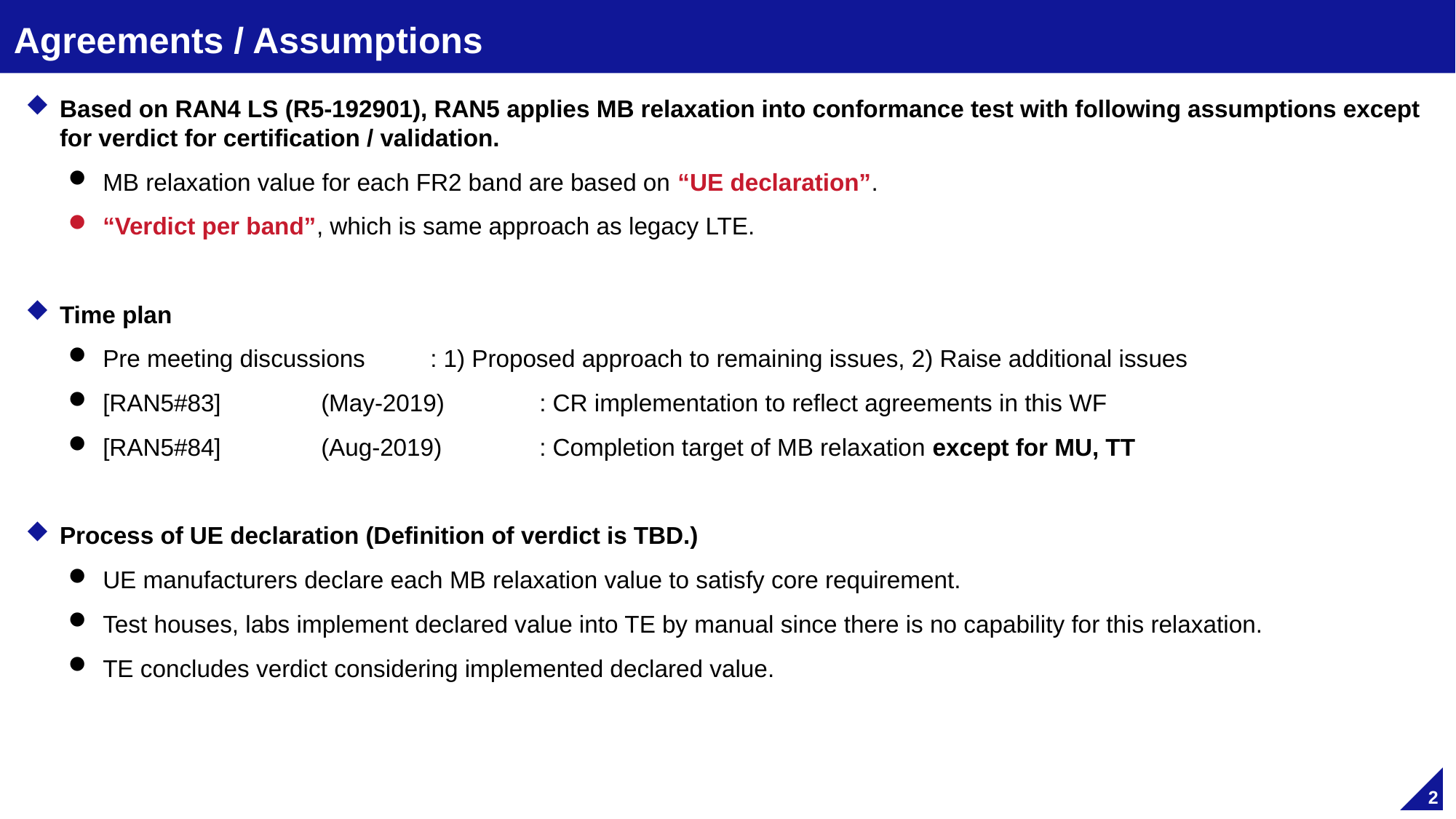

# Agreements / Assumptions
Based on RAN4 LS (R5-192901), RAN5 applies MB relaxation into conformance test with following assumptions except for verdict for certification / validation.
MB relaxation value for each FR2 band are based on “UE declaration”.
“Verdict per band”, which is same approach as legacy LTE.

Time plan
Pre meeting discussions	: 1) Proposed approach to remaining issues, 2) Raise additional issues
[RAN5#83]	(May-2019)	: CR implementation to reflect agreements in this WF
[RAN5#84]	(Aug-2019)	: Completion target of MB relaxation except for MU, TT

Process of UE declaration (Definition of verdict is TBD.)
UE manufacturers declare each MB relaxation value to satisfy core requirement.
Test houses, labs implement declared value into TE by manual since there is no capability for this relaxation.
TE concludes verdict considering implemented declared value.

2